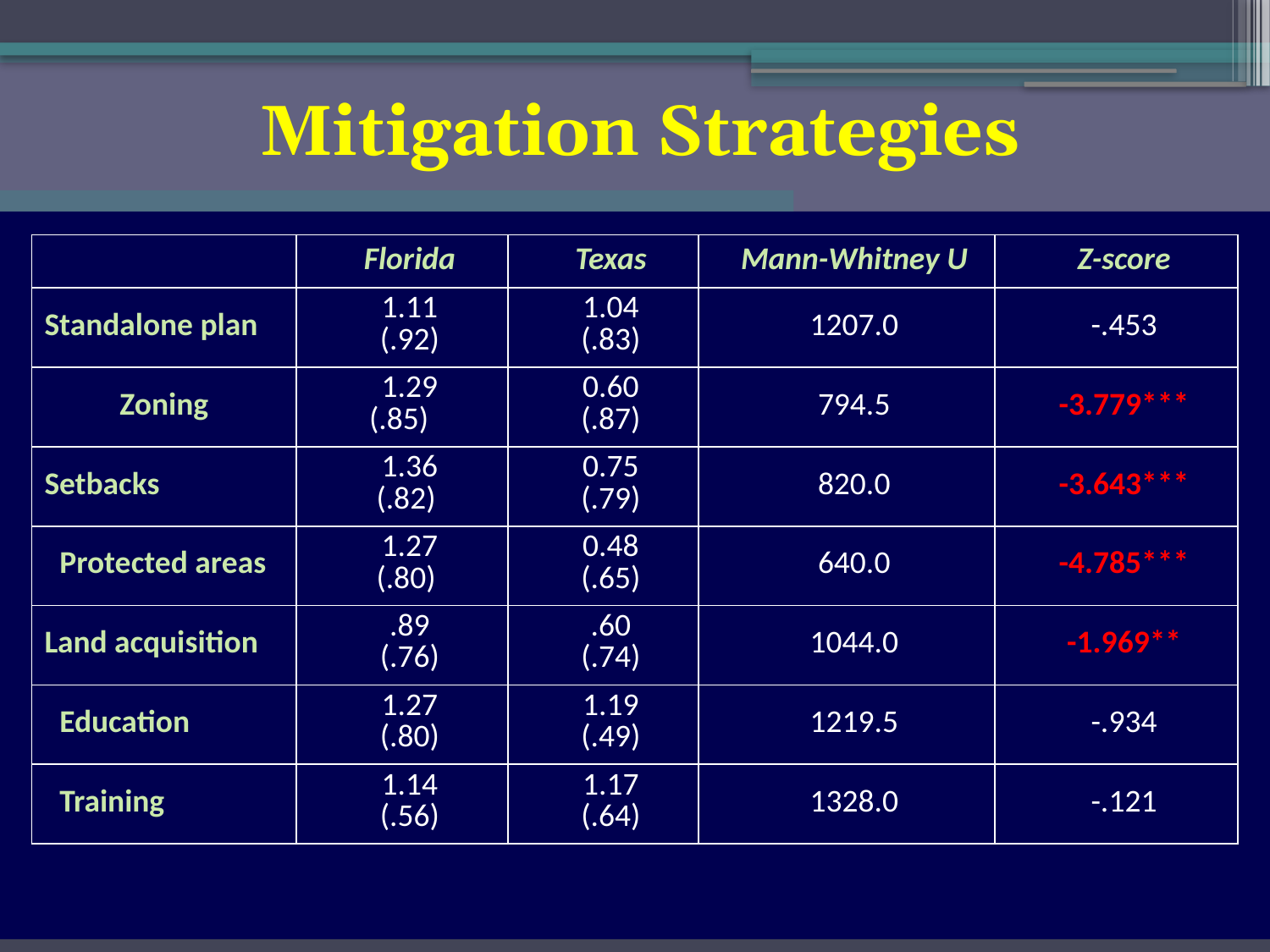

# Mitigation Strategies
|  | Florida | Texas | Mann-Whitney U | Z-score |
| --- | --- | --- | --- | --- |
| Standalone plan | 1.11 (.92) | 1.04 (.83) | 1207.0 | -.453 |
| Zoning | 1.29 (.85) | 0.60 (.87) | 794.5 | -3.779\*\*\* |
| Setbacks | 1.36 (.82) | 0.75 (.79) | 820.0 | -3.643\*\*\* |
| Protected areas | 1.27 (.80) | 0.48 (.65) | 640.0 | -4.785\*\*\* |
| Land acquisition | .89 (.76) | .60 (.74) | 1044.0 | -1.969\*\* |
| Education | 1.27 (.80) | 1.19 (.49) | 1219.5 | -.934 |
| Training | 1.14 (.56) | 1.17 (.64) | 1328.0 | -.121 |